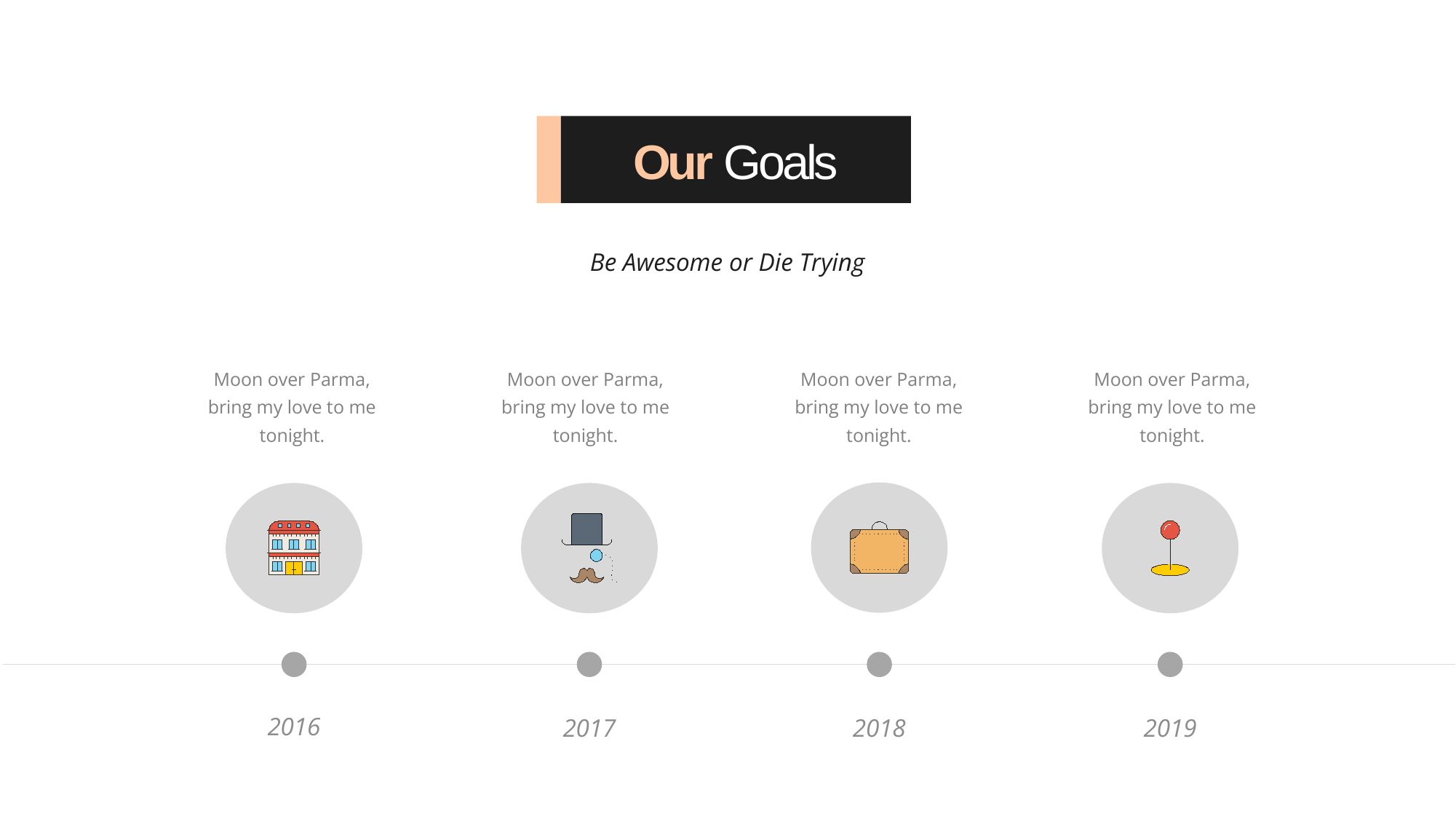

Our Goals
Be Awesome or Die Trying
Moon over Parma, bring my love to me tonight.
Moon over Parma, bring my love to me tonight.
Moon over Parma, bring my love to me tonight.
Moon over Parma, bring my love to me tonight.

2016
2017
2018
2019